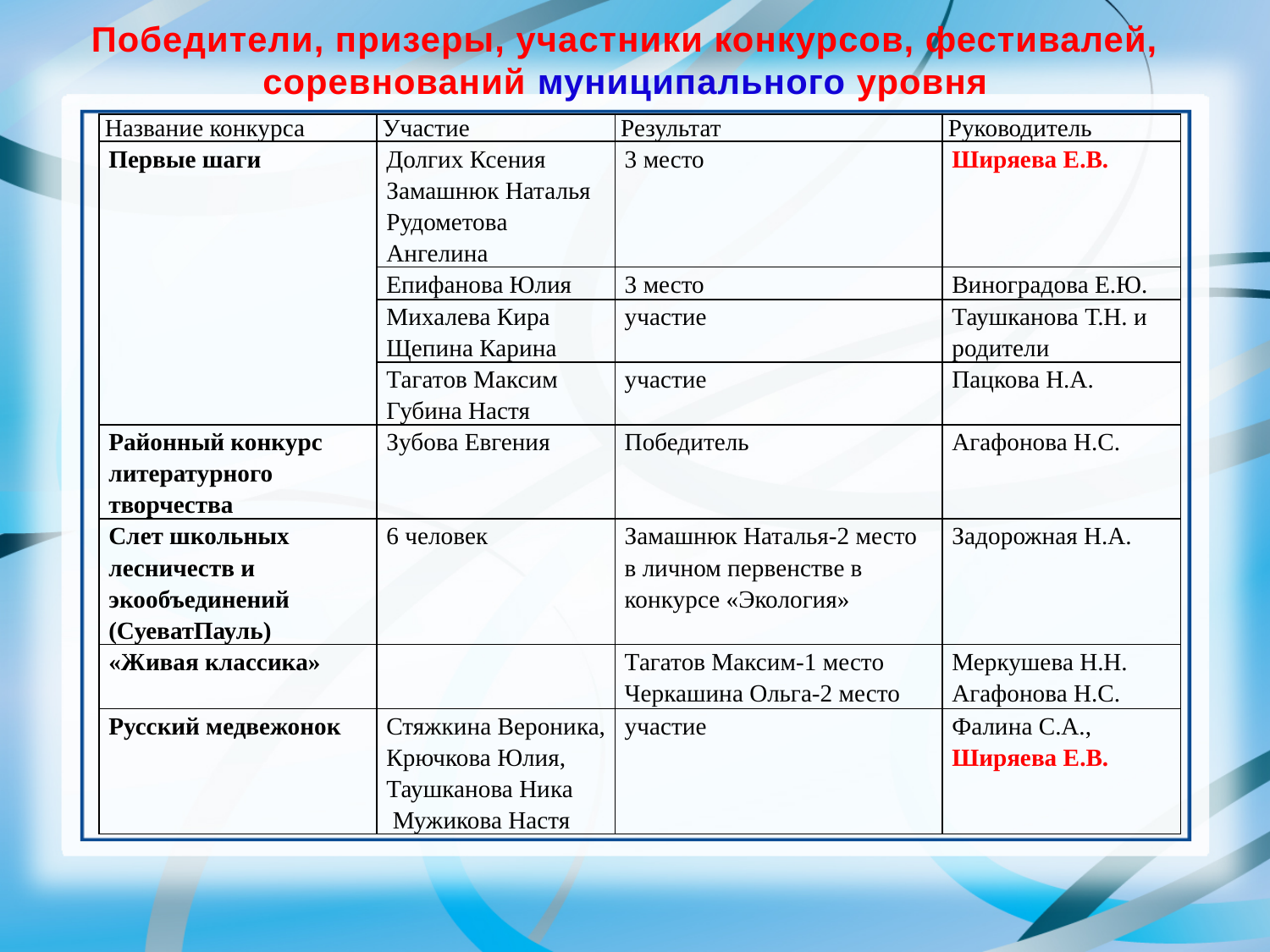

Победители, призеры, участники конкурсов, фестивалей, соревнований муниципального уровня
| Название конкурса | Участие | Результат | Руководитель |
| --- | --- | --- | --- |
| Первые шаги | Долгих Ксения Замашнюк Наталья Рудометова Ангелина | 3 место | Ширяева Е.В. |
|  | Епифанова Юлия | 3 место | Виноградова Е.Ю. |
|  | Михалева Кира Щепина Карина | участие | Таушканова Т.Н. и родители |
|  | Тагатов Максим Губина Настя | участие | Пацкова Н.А. |
| Районный конкурс литературного творчества | Зубова Евгения | Победитель | Агафонова Н.С. |
| Слет школьных лесничеств и экообъединений (СуеватПауль) | 6 человек | Замашнюк Наталья-2 место в личном первенстве в конкурсе «Экология» | Задорожная Н.А. |
| «Живая классика» |  | Тагатов Максим-1 место Черкашина Ольга-2 место | Меркушева Н.Н. Агафонова Н.С. |
| Русский медвежонок | Стяжкина Вероника, Крючкова Юлия, Таушканова Ника Мужикова Настя | участие | Фалина С.А., Ширяева Е.В. |